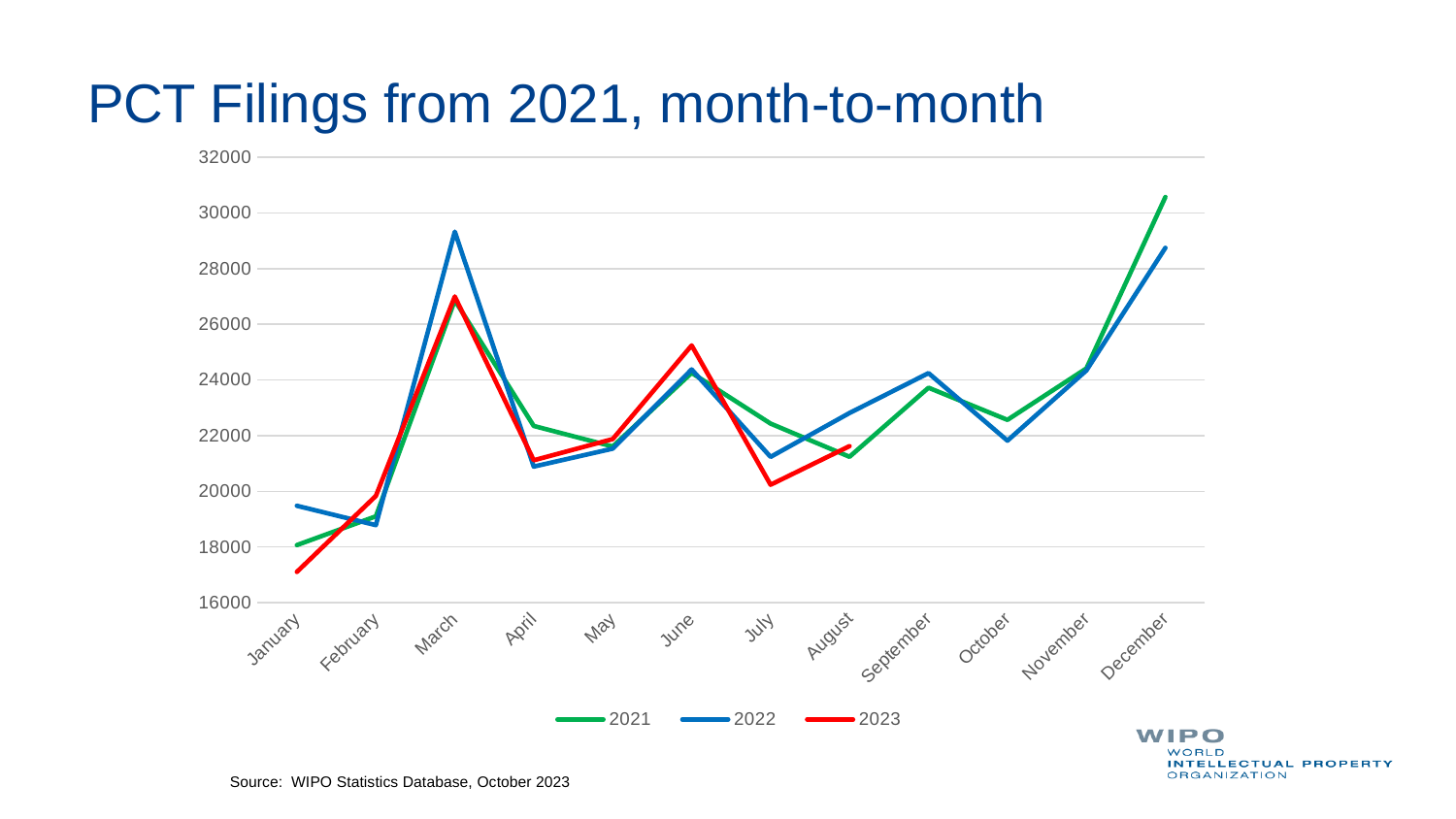

# PCT Filings from 2021, month-to-month

### Chart

| Category | 2021 | 2022 | 2023 |
|---|---|---|---|
| January | 18067.0 | 19479.0 | 17104.0 |
| February | 19100.0 | 18784.0 | 19833.0 |
| March | 26860.0 | 29325.0 | 26998.0 |
| April | 22349.0 | 20888.0 | 21114.0 |
| May | 21607.0 | 21532.0 | 21874.0 |
| June | 24255.0 | 24378.0 | 25240.0 |
| July | 22433.0 | 21235.0 | 20234.0 |
| August | 21240.0 | 22813.0 | 21622.0 |
| September | 23721.0 | 24246.0 | None |
| October | 22566.0 | 21817.0 | None |
| November | 24414.0 | 24341.0 | None |
| December | 30568.0 | 28745.0 | None |
Source:  WIPO Statistics Database, October 2023